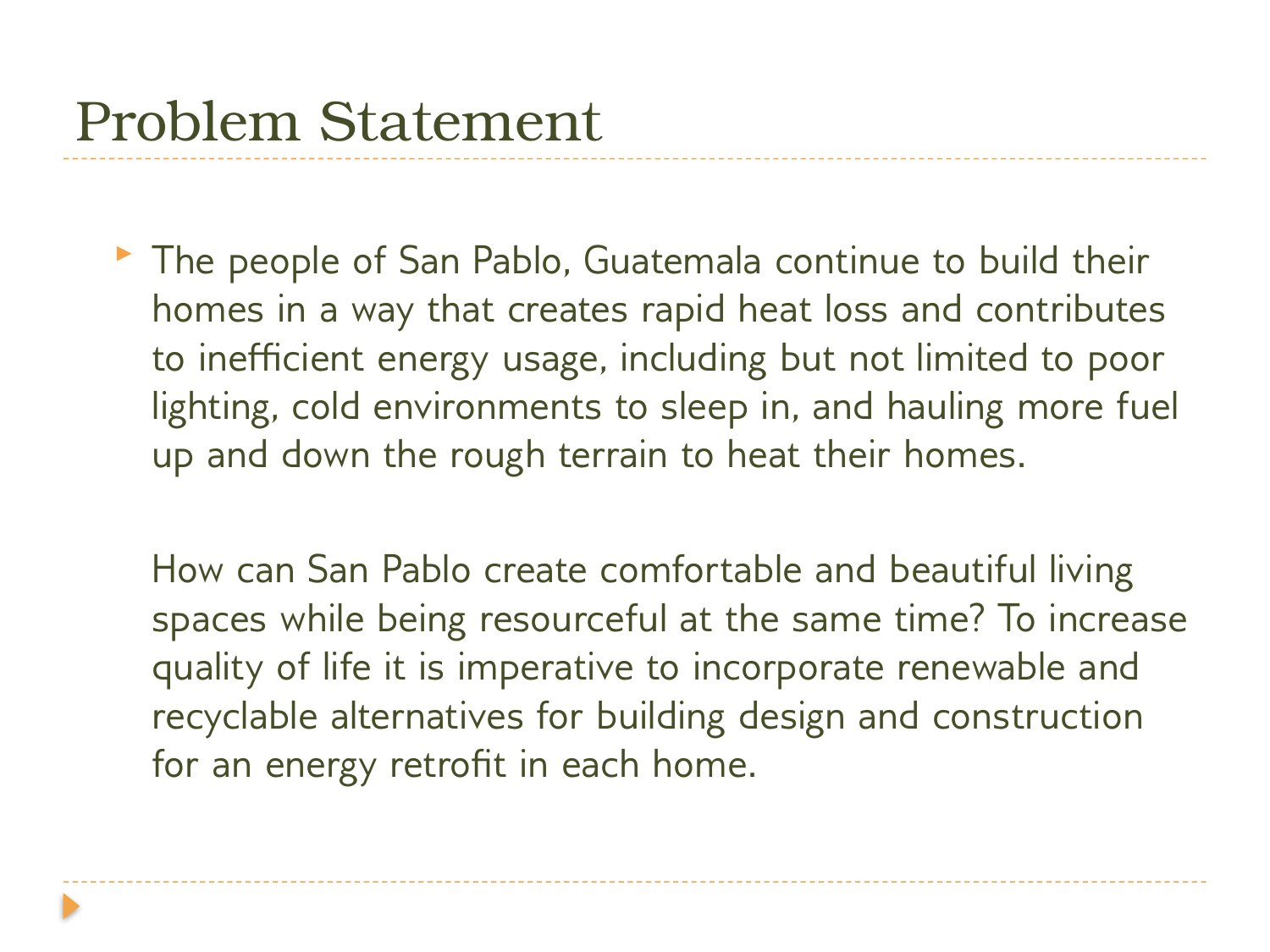

# Problem Statement

The people of San Pablo, Guatemala continue to build their homes in a way that creates rapid heat loss and contributes to inefficient energy usage, including but not limited to poor lighting, cold environments to sleep in, and hauling more fuel up and down the rough terrain to heat their homes.

	How can San Pablo create comfortable and beautiful living spaces while being resourceful at the same time? To increase quality of life it is imperative to incorporate renewable and recyclable alternatives for building design and construction for an energy retrofit in each home.